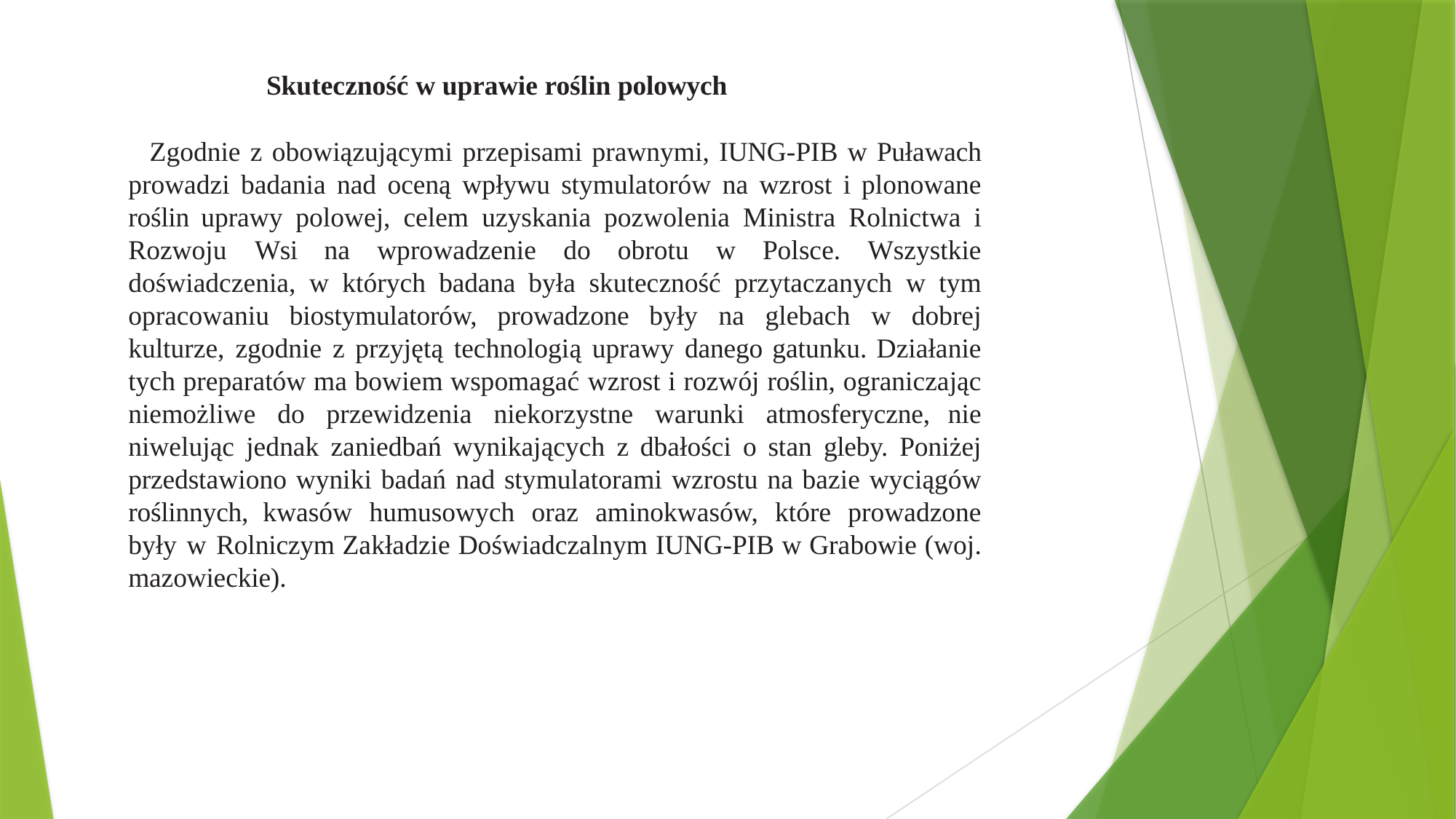

Skuteczność w uprawie roślin polowych

Zgodnie z obowiązującymi przepisami prawnymi, IUNG-PIB w Puławach prowadzi badania nad oceną wpływu stymulatorów na wzrost i plonowane roślin uprawy polowej, celem uzyskania pozwolenia Ministra Rolnictwa i Rozwoju Wsi na wprowadzenie do obrotu w Polsce. Wszystkie doświadczenia, w których badana była skuteczność przytaczanych w tym opracowaniu biostymulatorów, prowadzone były na glebach w dobrej kulturze, zgodnie z przyjętą technologią uprawy danego gatunku. Działanie tych preparatów ma bowiem wspomagać wzrost i rozwój roślin, ograniczając niemożliwe do przewidzenia niekorzystne warunki atmosferyczne, nie niwelując jednak zaniedbań wynikających z dbałości o stan gleby. Poniżej przedstawiono wyniki badań nad stymulatorami wzrostu na bazie wyciągów roślinnych, kwasów humusowych oraz aminokwasów, które prowadzone były w Rolniczym Zakładzie Doświadczalnym IUNG-PIB w Grabowie (woj. mazowieckie).